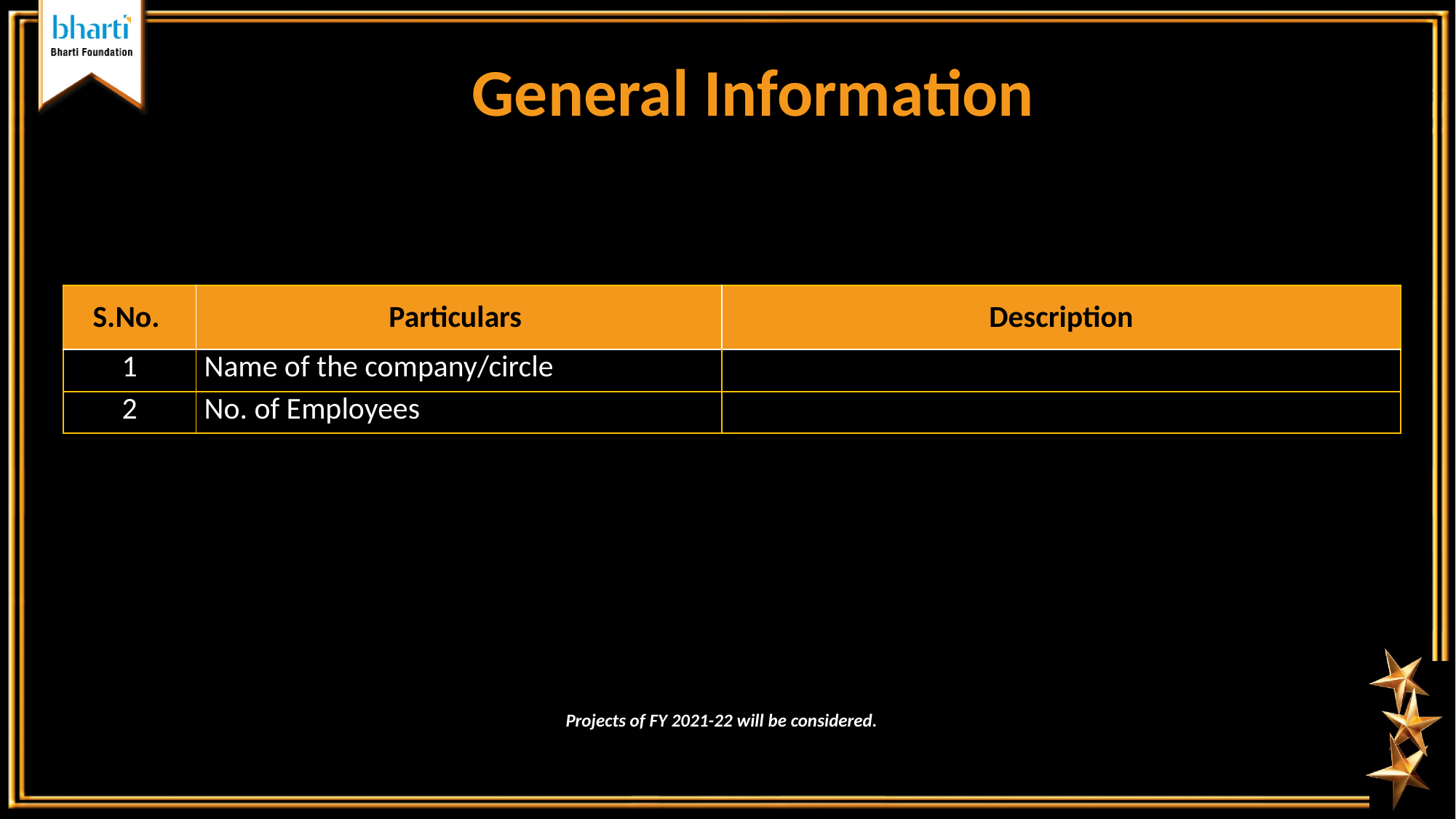

General Information
| S.No. | Particulars | Description |
| --- | --- | --- |
| 1 | Name of the company/circle |  |
| 2 | No. of Employees |  |
Projects of FY 2021-22 will be considered.